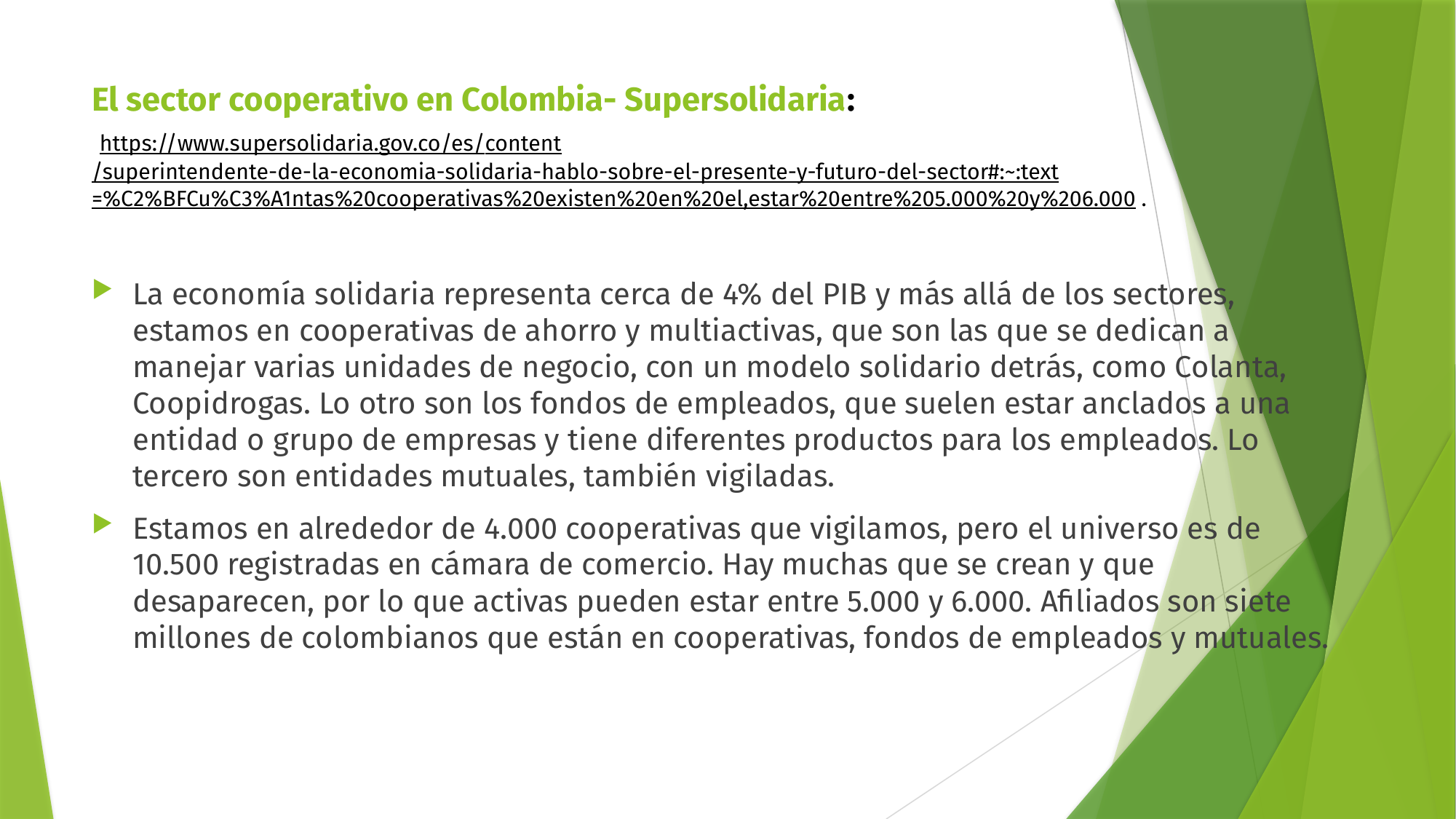

# El sector cooperativo en Colombia- Supersolidaria: https://www.supersolidaria.gov.co/es/content/superintendente-de-la-economia-solidaria-hablo-sobre-el-presente-y-futuro-del-sector#:~:text=%C2%BFCu%C3%A1ntas%20cooperativas%20existen%20en%20el,estar%20entre%205.000%20y%206.000 .
La economía solidaria representa cerca de 4% del PIB y más allá de los sectores, estamos en cooperativas de ahorro y multiactivas, que son las que se dedican a manejar varias unidades de negocio, con un modelo solidario detrás, como Colanta, Coopidrogas. Lo otro son los fondos de empleados, que suelen estar anclados a una entidad o grupo de empresas y tiene diferentes productos para los empleados. Lo tercero son entidades mutuales, también vigiladas.
Estamos en alrededor de 4.000 cooperativas que vigilamos, pero el universo es de 10.500 registradas en cámara de comercio. Hay muchas que se crean y que desaparecen, por lo que activas pueden estar entre 5.000 y 6.000. Afiliados son siete millones de colombianos que están en cooperativas, fondos de empleados y mutuales.